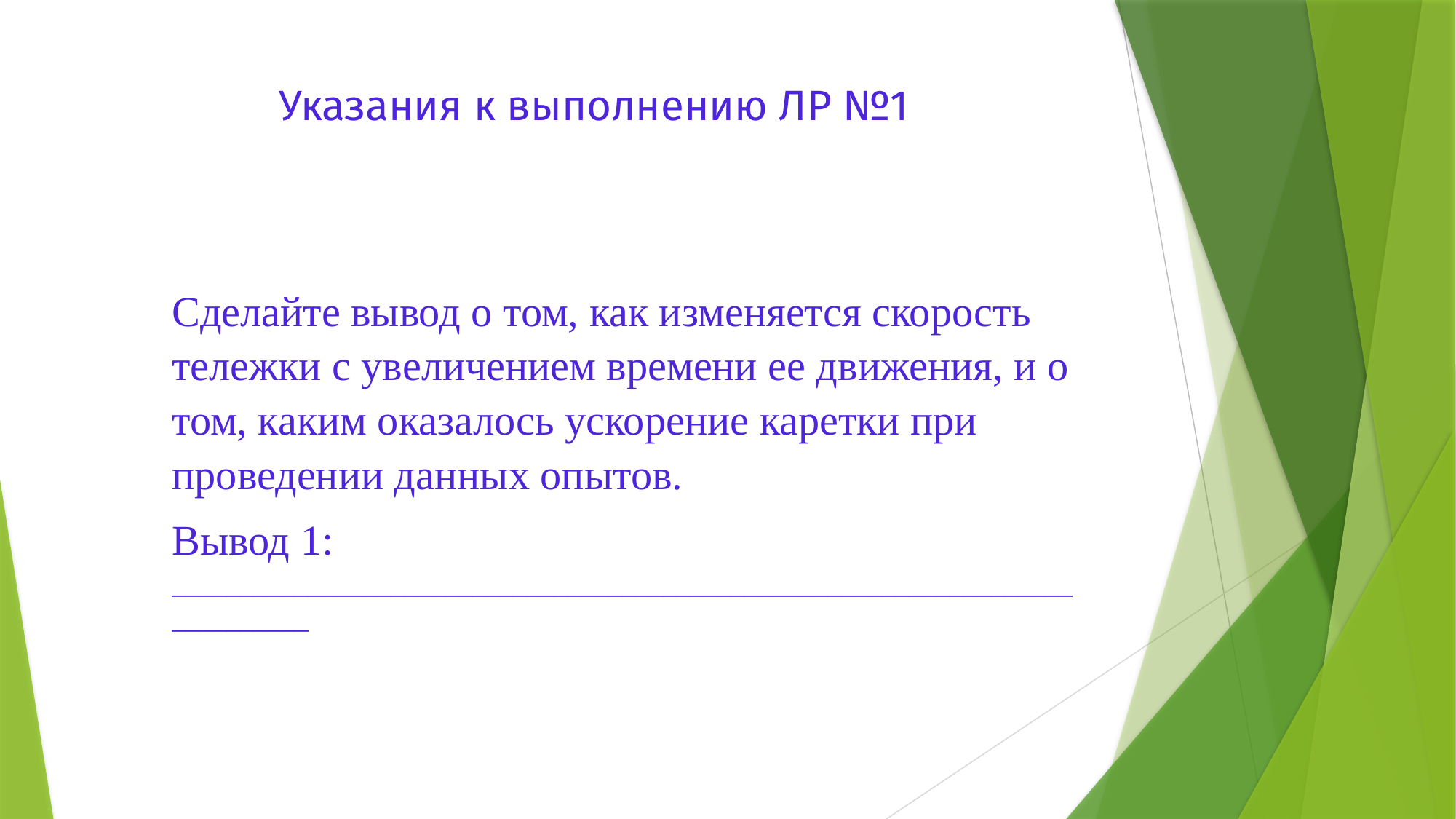

# Указания к выполнению ЛР №1

Сделайте вывод о том, как изменяется скорость тележки с увеличением времени ее движения, и о том, каким оказалось ускорение каретки при проведении данных опытов.
Вывод 1: ____________________________________________________________________________